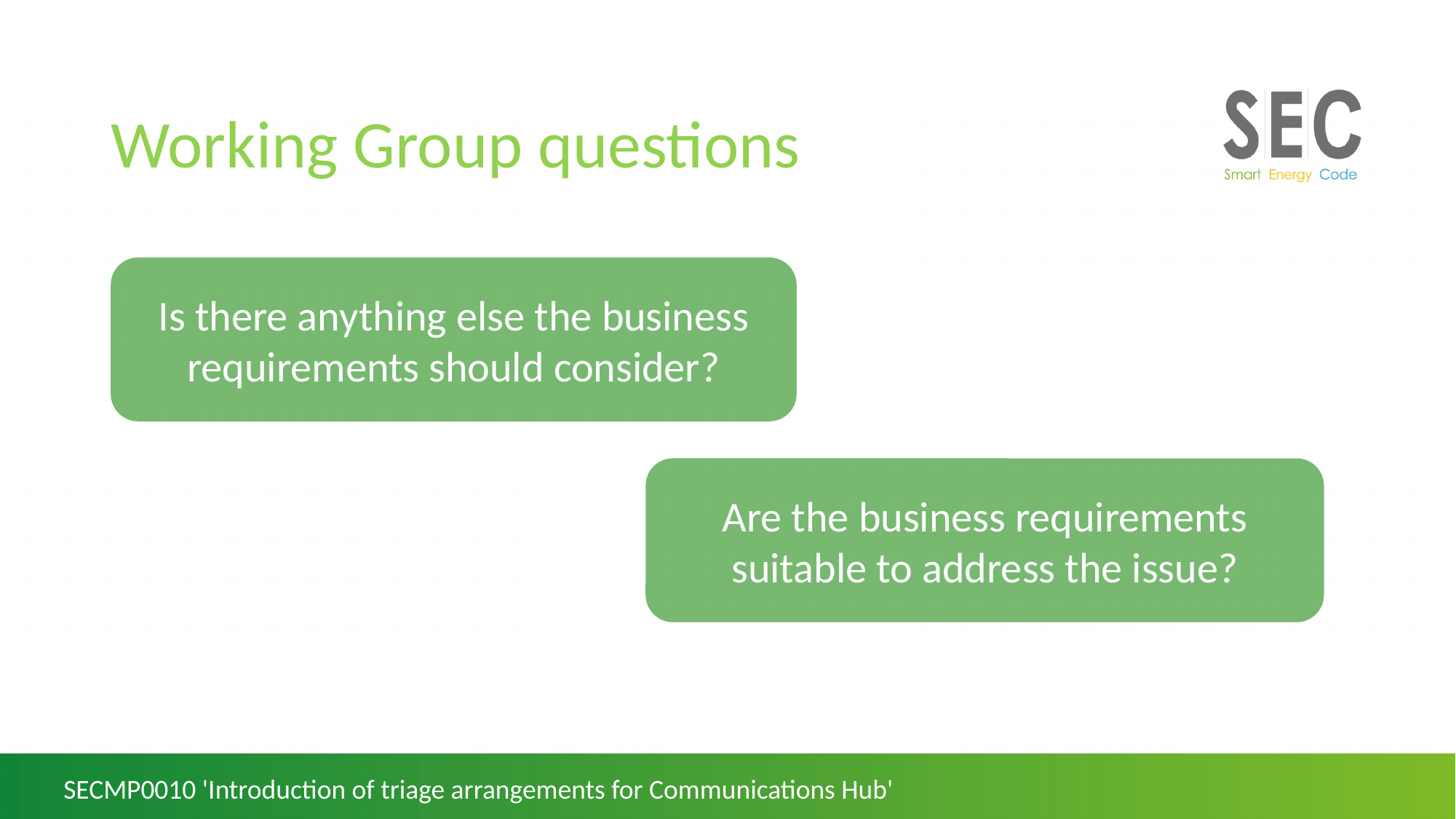

# Working Group questions

Is there anything else the business requirements should consider?
Are the business requirements suitable to address the issue?
SECMP0010 'Introduction of triage arrangements for Communications Hub'